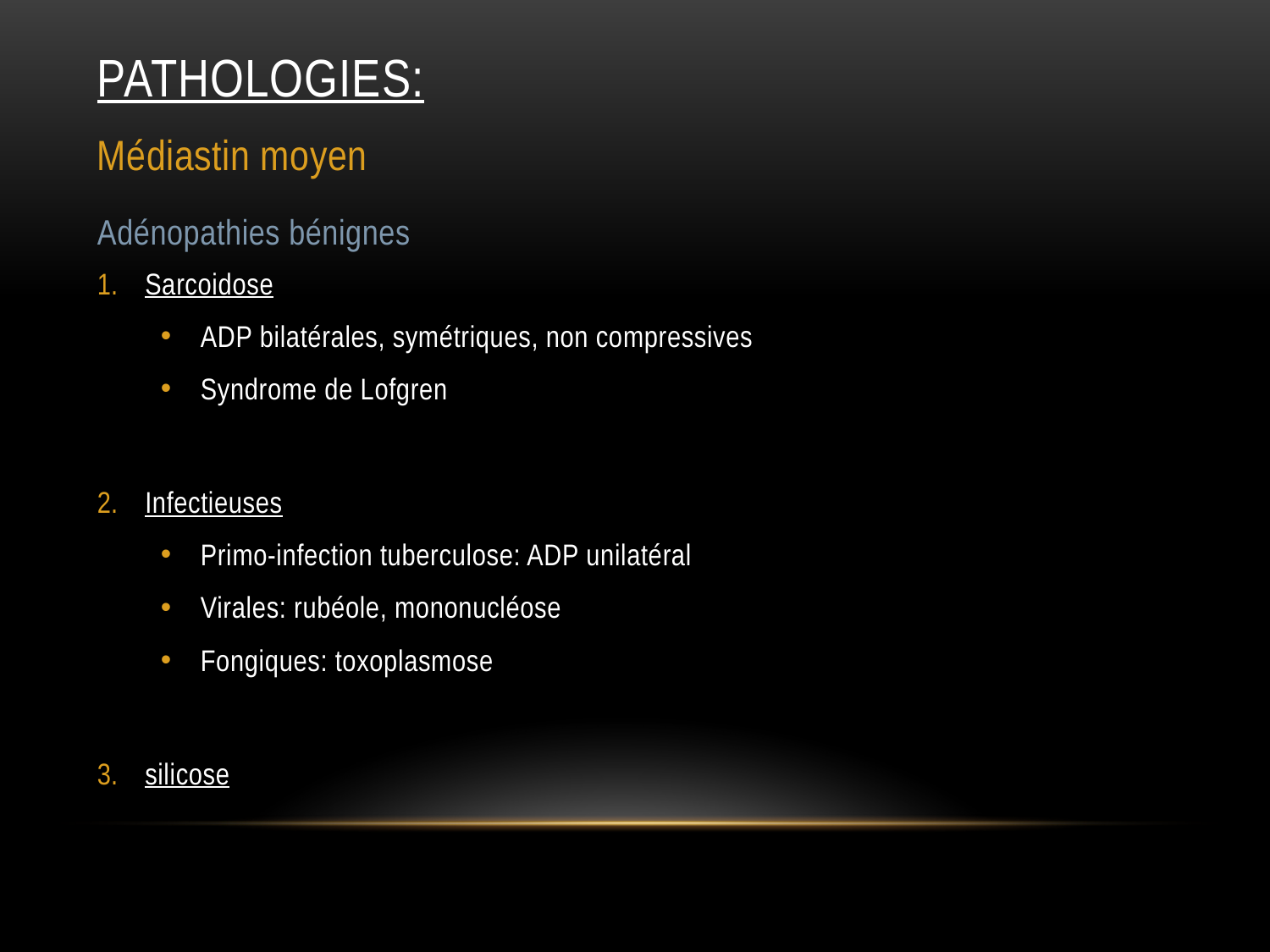

# Pathologies:
Médiastin moyen
Adénopathies bénignes
Sarcoidose
ADP bilatérales, symétriques, non compressives
Syndrome de Lofgren

Infectieuses
Primo-infection tuberculose: ADP unilatéral
Virales: rubéole, mononucléose
Fongiques: toxoplasmose

silicose